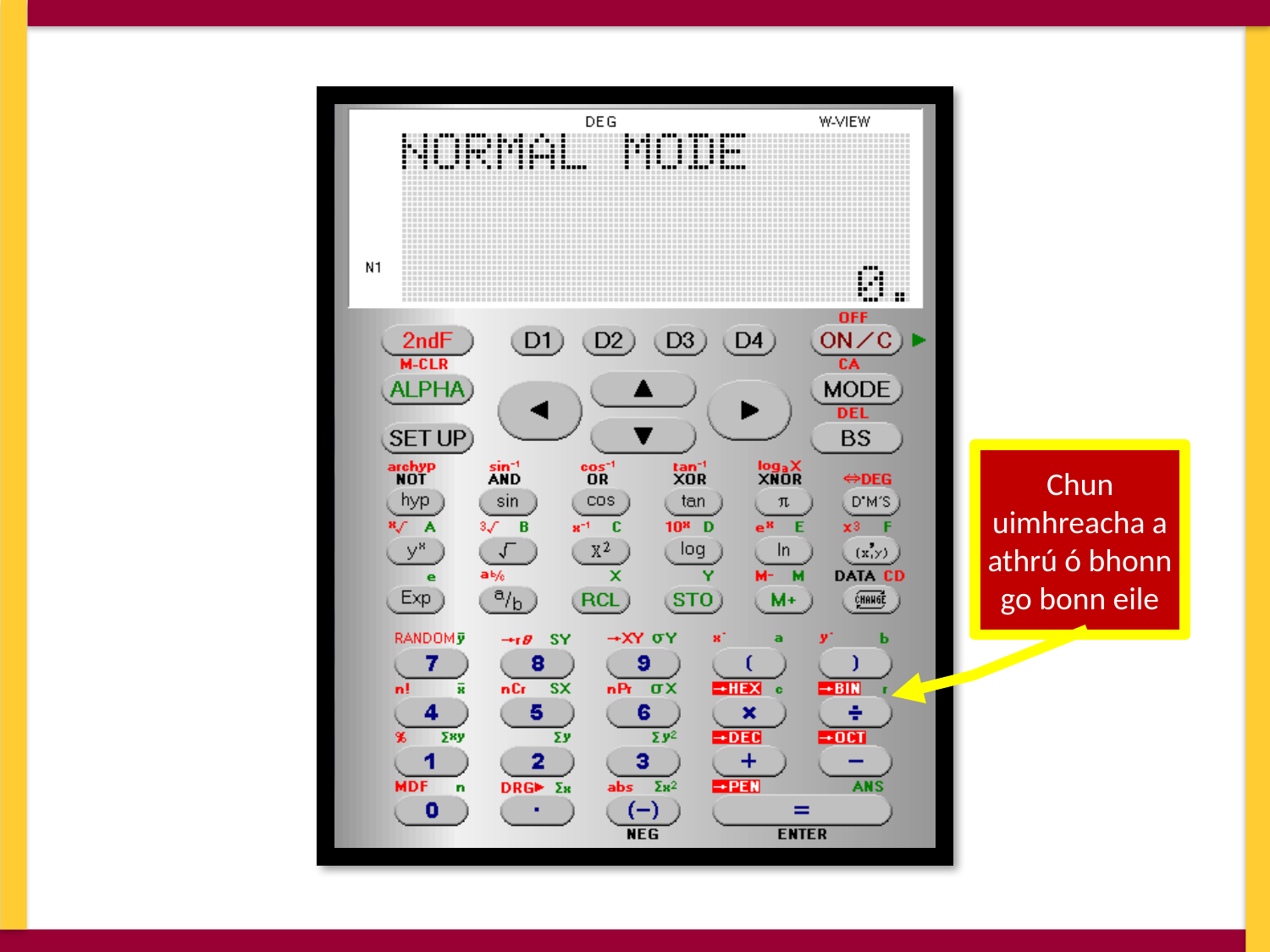

Chun uimhreacha a athrú ó bhonn go bonn eile